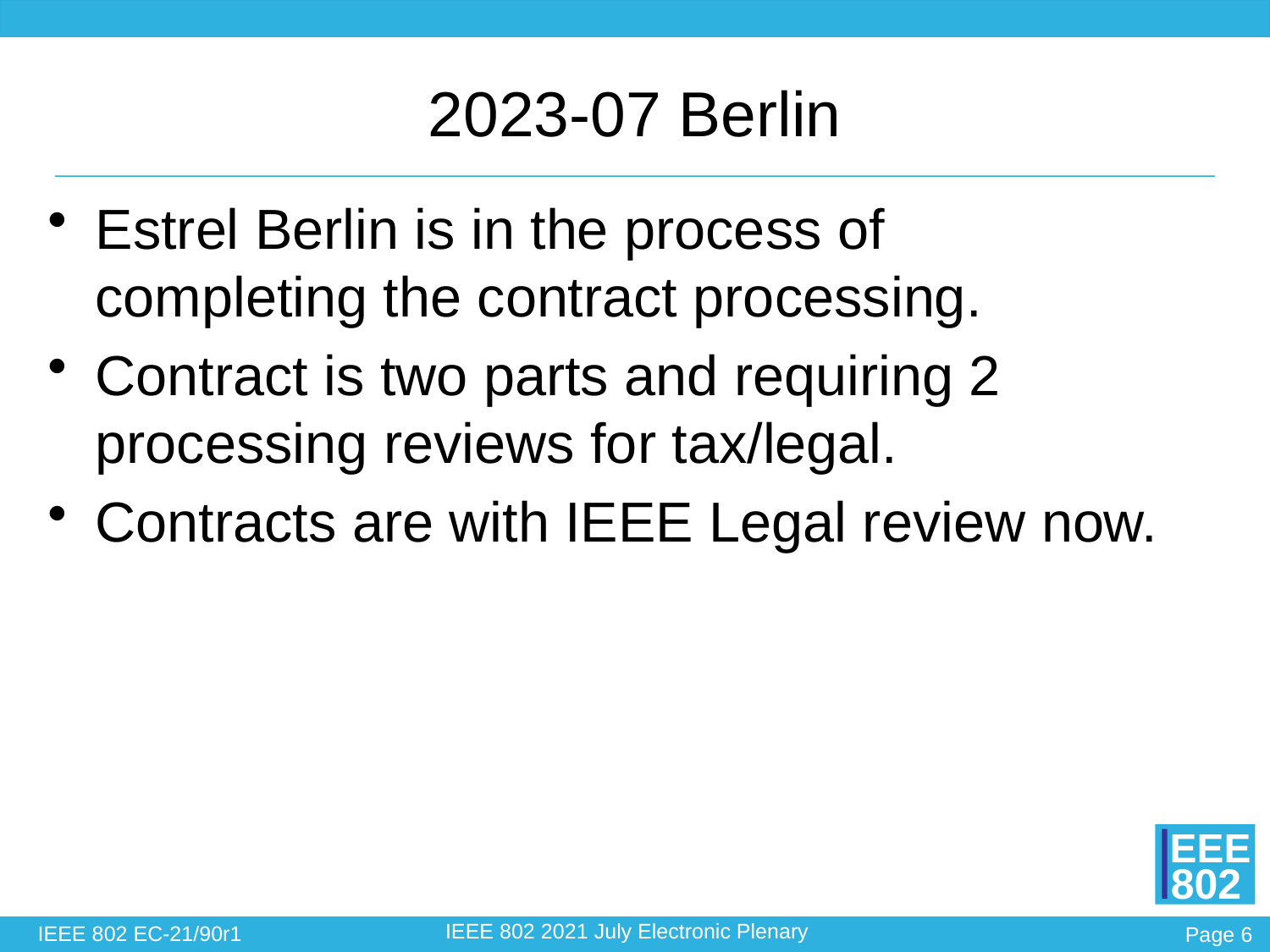

# 2023-07 Berlin
Estrel Berlin is in the process of completing the contract processing.
Contract is two parts and requiring 2 processing reviews for tax/legal.
Contracts are with IEEE Legal review now.
IEEE 802 EC-21/90r1